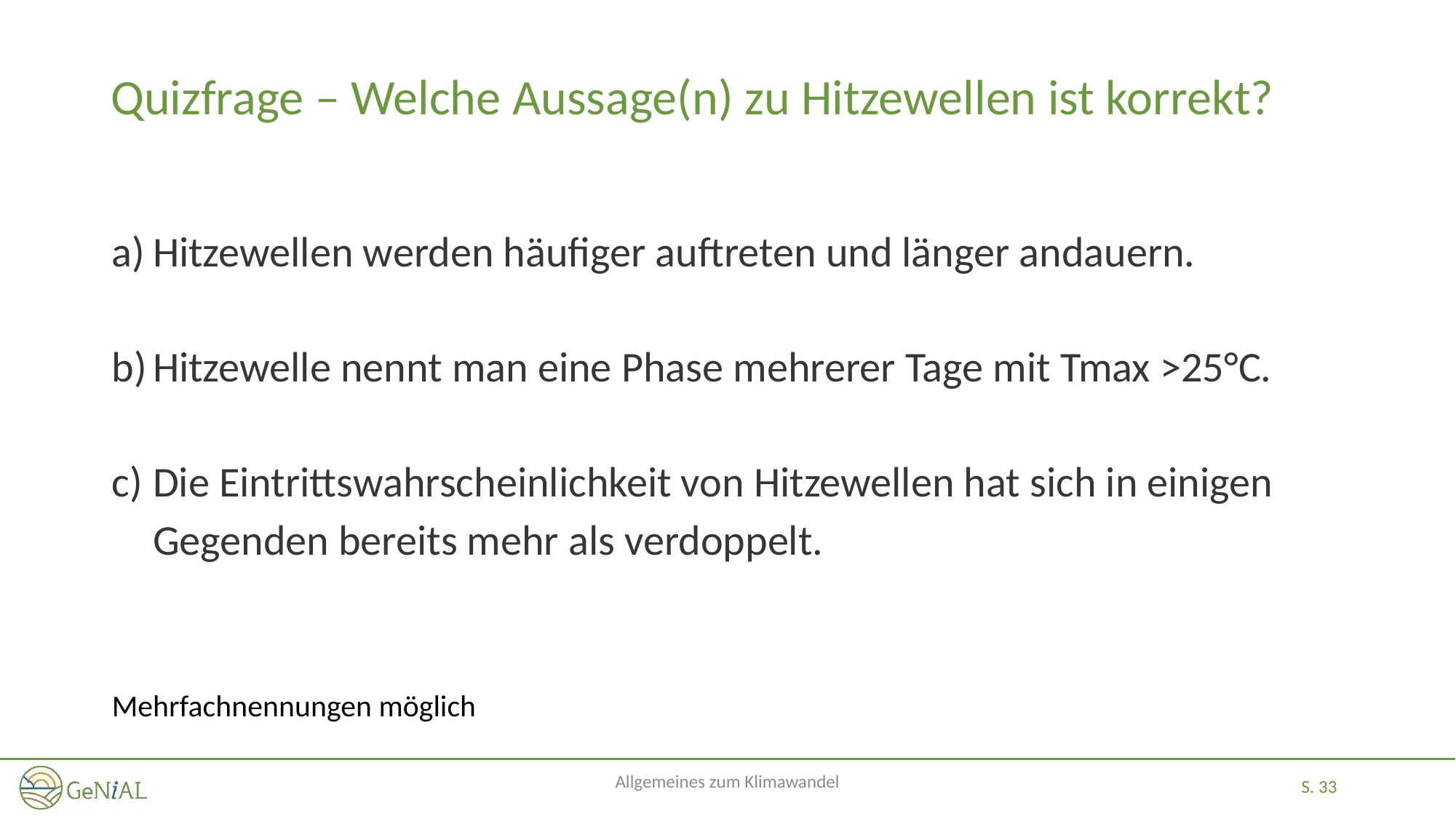

# Quizfrage – Welche Aussage(n) zu Hitzewellen ist korrekt?
Hitzewellen werden häufiger auftreten und länger andauern.

Hitzewelle nennt man eine Phase mehrerer Tage mit Tmax >25°C.

Die Eintrittswahrscheinlichkeit von Hitzewellen hat sich in einigen Gegenden bereits mehr als verdoppelt.

Mehrfachnennungen möglich
Allgemeines zum Klimawandel